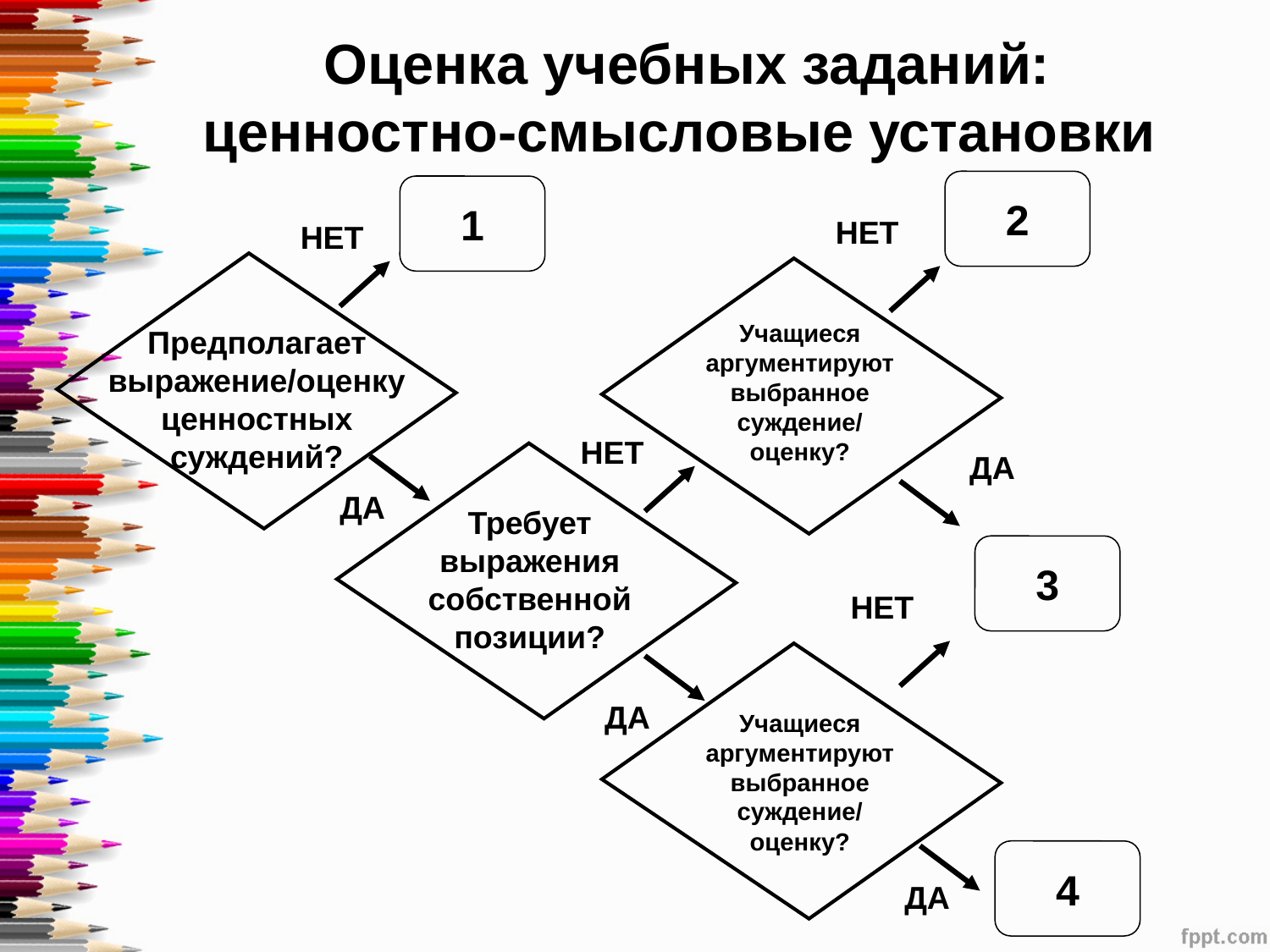

Оценка учебных заданий:
ценностно-смысловые установки
2
1
НЕТ
НЕТ

Учащиеся
аргументируют
выбранное
суждение/ оценку?
Предполагает
выражение/оценку
ценностных
суждений?
НЕТ
ДА

ДА

Требует
выражения
собственной
позиции?
3
НЕТ

ДА
Учащиеся
аргументируют
выбранное
суждение/ оценку?
4

ДА